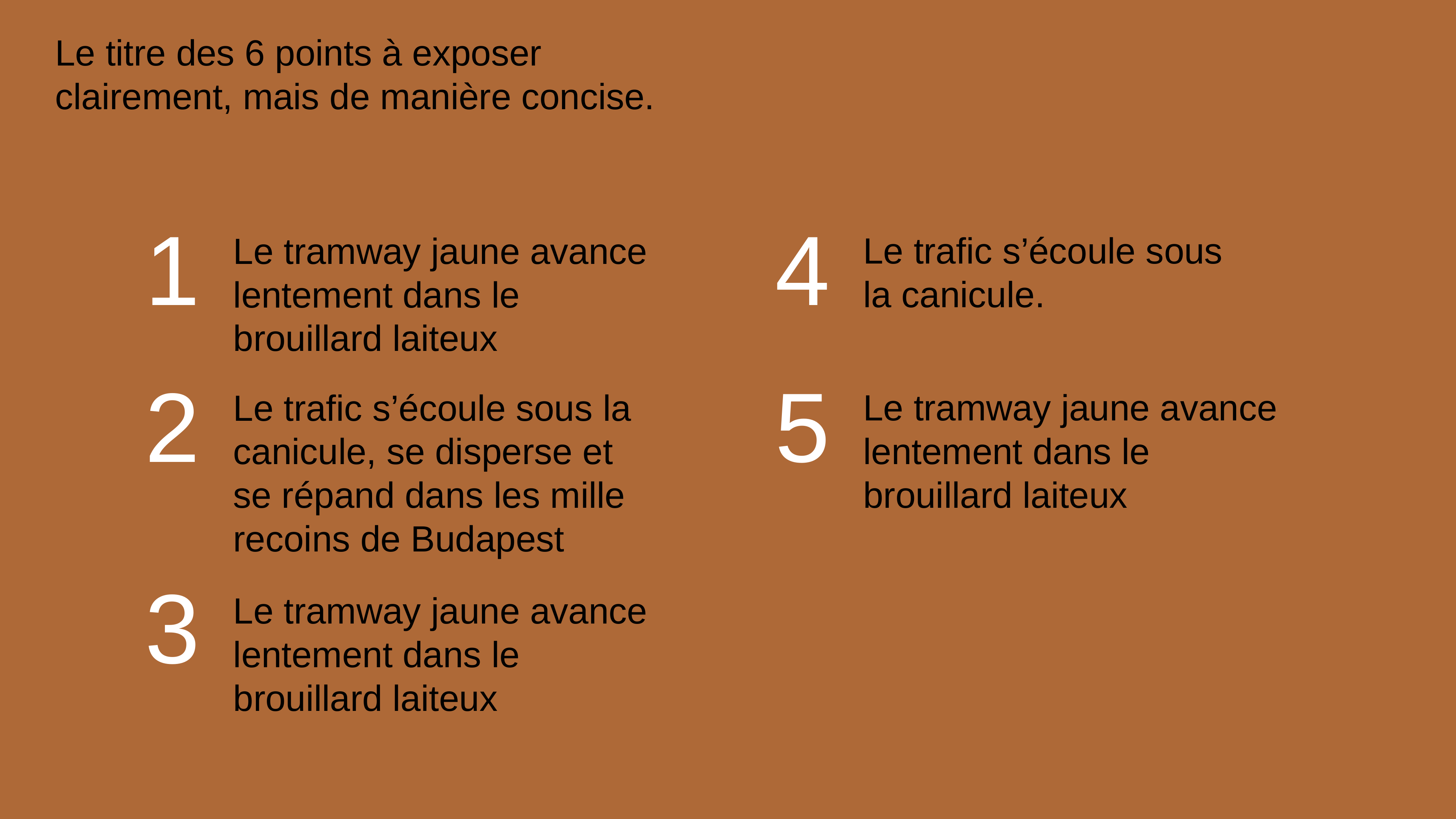

Le titre des 6 points à exposer clairement, mais de manière concise.
1
4
Le tramway jaune avance lentement dans le brouillard laiteux
Le trafic s’écoule sous la canicule.
2
5
Le trafic s’écoule sous la canicule, se disperse et se répand dans les mille recoins de Budapest
Le tramway jaune avance lentement dans le brouillard laiteux
3
Le tramway jaune avance lentement dans le brouillard laiteux